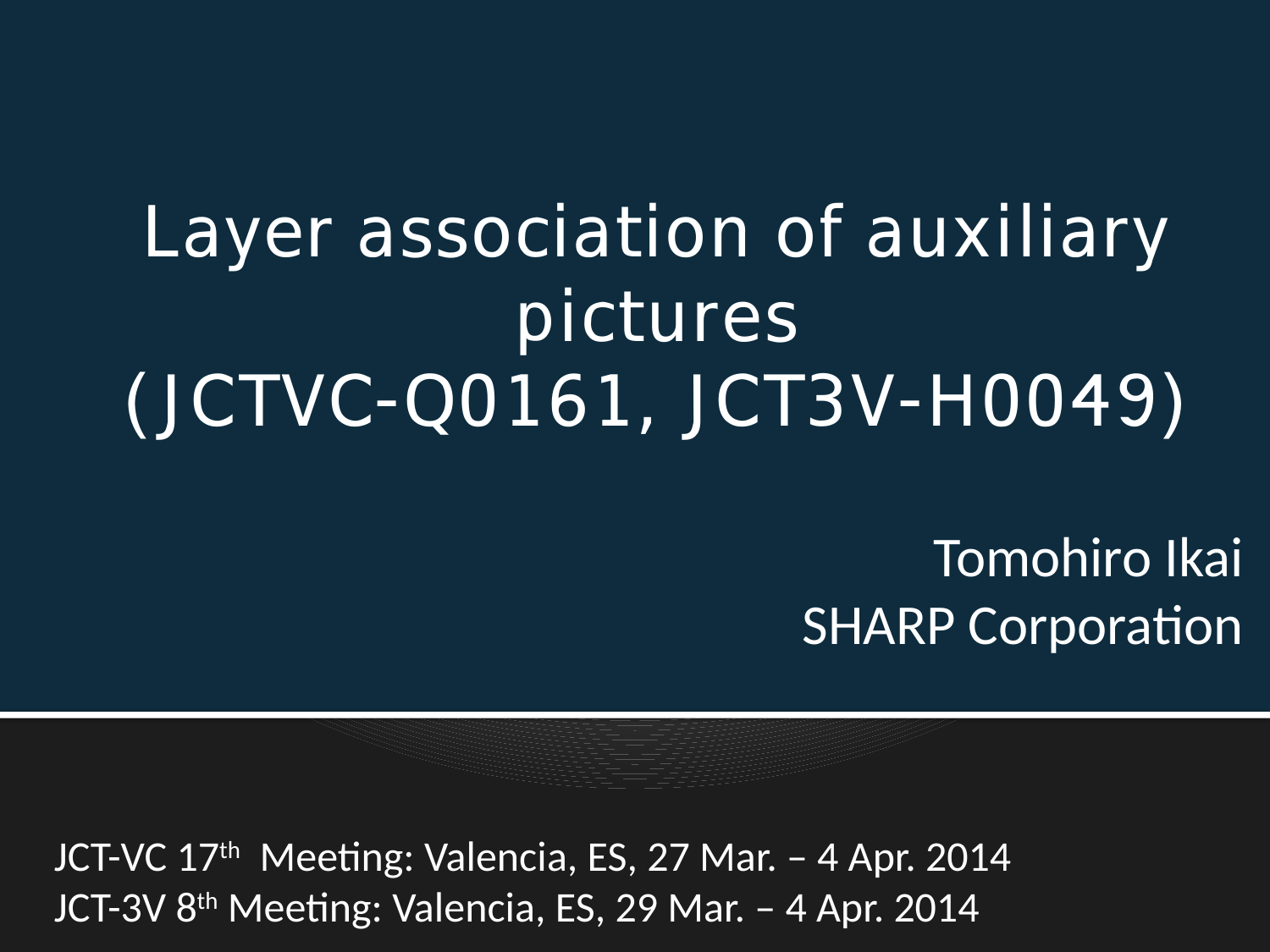

# Layer association of auxiliary pictures (JCTVC-Q0161, JCT3V-H0049)

Tomohiro Ikai
SHARP Corporation
JCT-VC 17th  Meeting: Valencia, ES, 27 Mar. – 4 Apr. 2014
JCT-3V 8th Meeting: Valencia, ES, 29 Mar. – 4 Apr. 2014